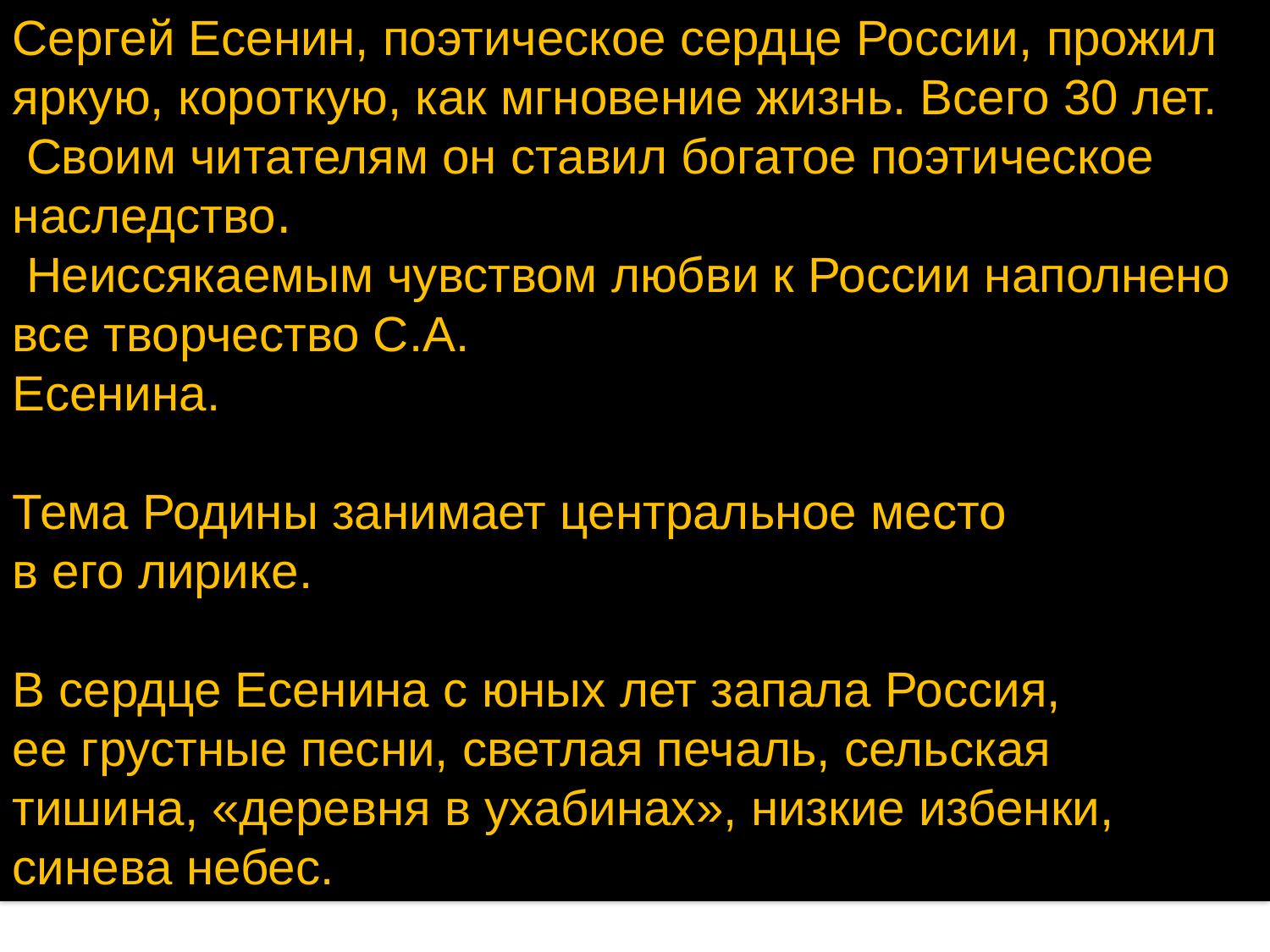

Сергей Есенин, поэтическое сердце России, прожил яркую, короткую, как мгновение жизнь. Всего 30 лет.
 Своим читателям он ставил богатое поэтическое наследство.
 Неиссякаемым чувством любви к России наполнено все творчество С.А.
Есенина.

Тема Родины занимает центральное место в его лирике.
В сердце Есенина с юных лет запала Россия, ее грустные песни, светлая печаль, сельская
тишина, «деревня в ухабинах», низкие избенки, синева небес.